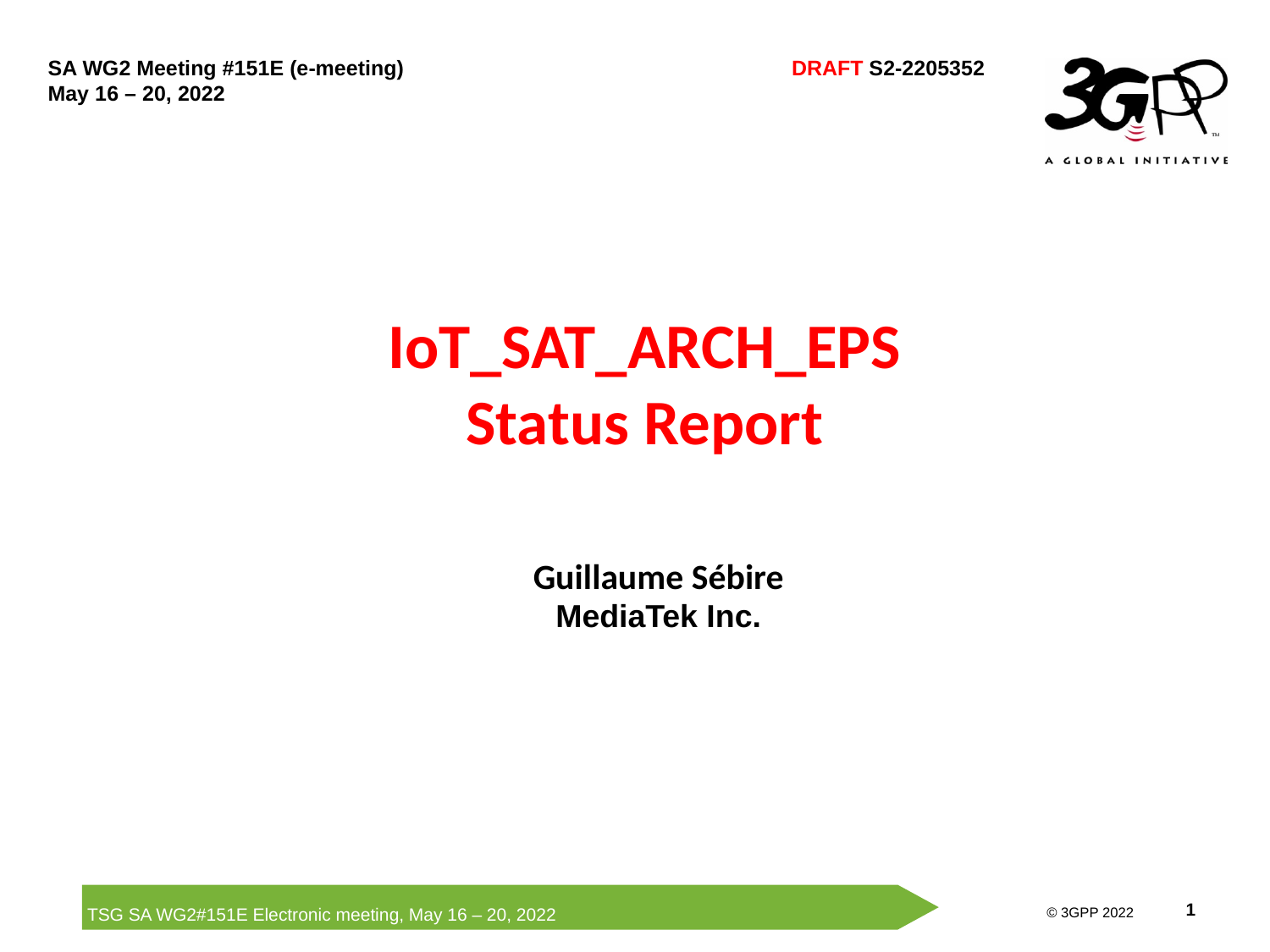

SA WG2 Meeting #151E (e-meeting)	DRAFT S2-2205352
May 16 – 20, 2022
# IoT_SAT_ARCH_EPS Status Report
Guillaume Sébire
MediaTek Inc.